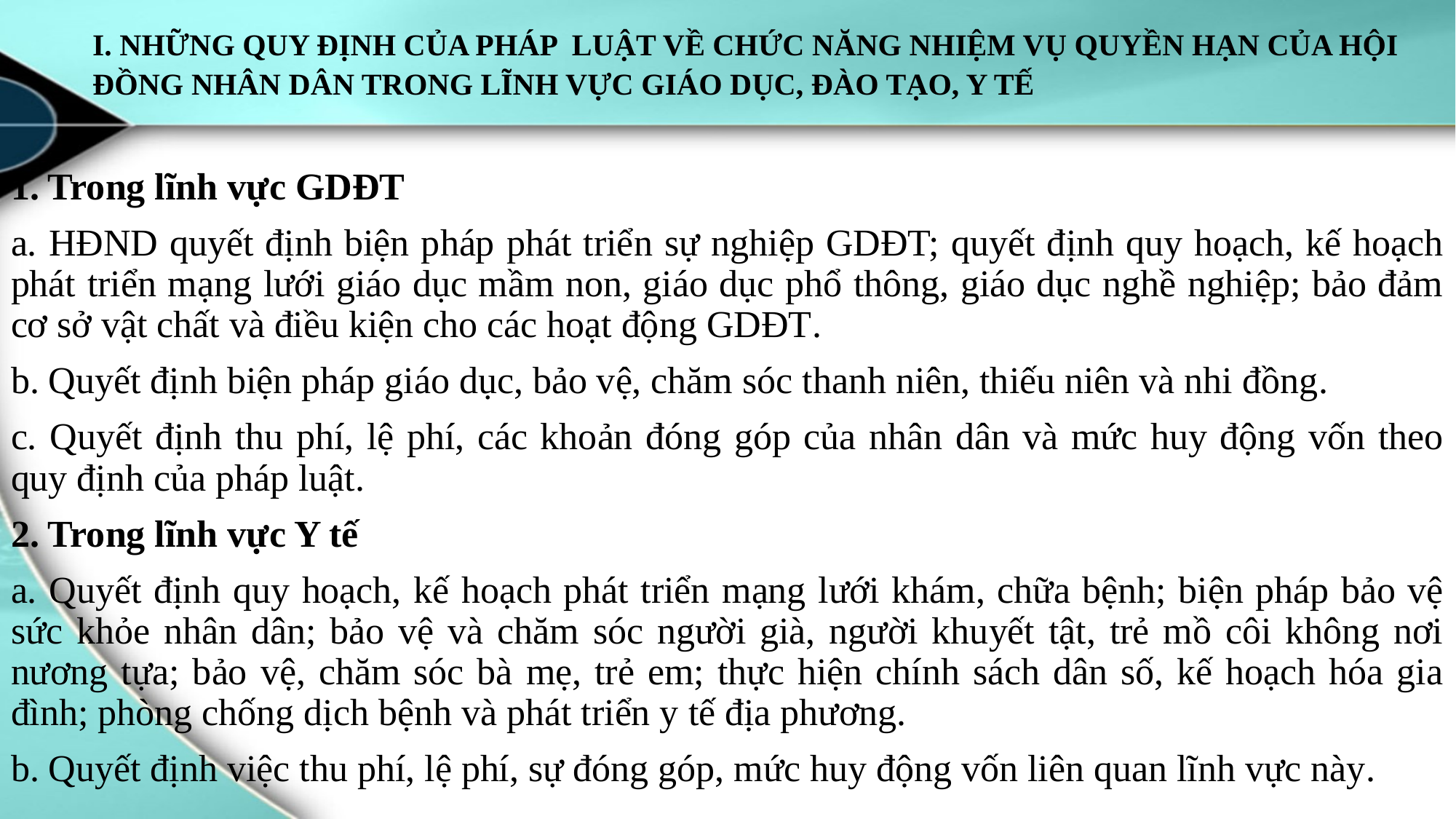

# I. NHỮNG QUY ĐỊNH CỦA PHÁP  LUẬT VỀ CHỨC NĂNG NHIỆM VỤ QUYỀN HẠN CỦA HỘI ĐỒNG NHÂN DÂN TRONG LĨNH VỰC GIÁO DỤC, ĐÀO TẠO, Y TẾ
1. Trong lĩnh vực GDĐT
a. HĐND quyết định biện pháp phát triển sự nghiệp GDĐT; quyết định quy hoạch, kế hoạch phát triển mạng lưới giáo dục mầm non, giáo dục phổ thông, giáo dục nghề nghiệp; bảo đảm cơ sở vật chất và điều kiện cho các hoạt động GDĐT.
b. Quyết định biện pháp giáo dục, bảo vệ, chăm sóc thanh niên, thiếu niên và nhi đồng.
c. Quyết định thu phí, lệ phí, các khoản đóng góp của nhân dân và mức huy động vốn theo quy định của pháp luật.
2. Trong lĩnh vực Y tế
a. Quyết định quy hoạch, kế hoạch phát triển mạng lưới khám, chữa bệnh; biện pháp bảo vệ sức khỏe nhân dân; bảo vệ và chăm sóc người già, người khuyết tật, trẻ mồ côi không nơi nương tựa; bảo vệ, chăm sóc bà mẹ, trẻ em; thực hiện chính sách dân số, kế hoạch hóa gia đình; phòng chống dịch bệnh và phát triển y tế địa phương.
b. Quyết định việc thu phí, lệ phí, sự đóng góp, mức huy động vốn liên quan lĩnh vực này.